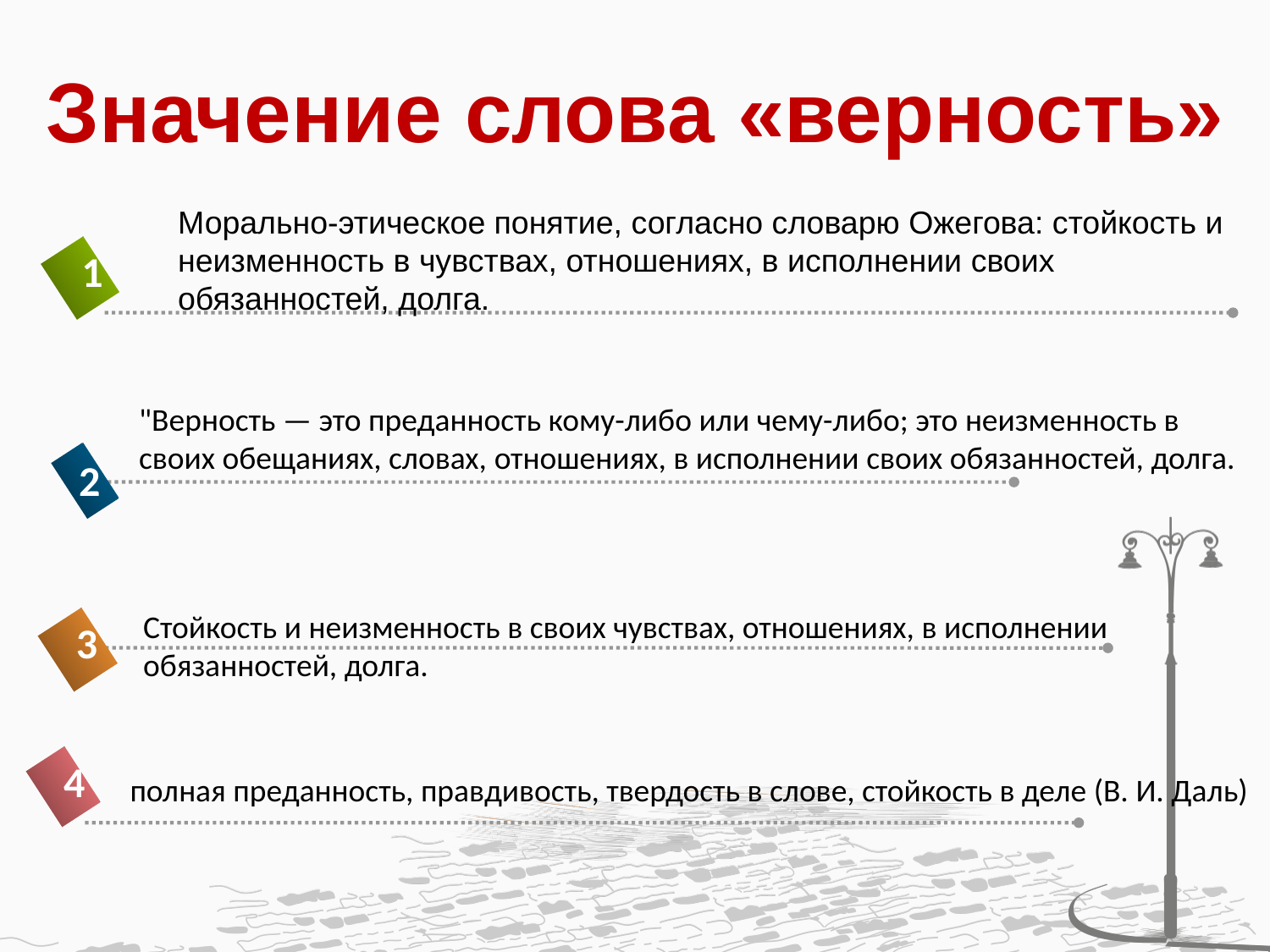

# Значение слова «верность»
Морально-этическое понятие, согласно словарю Ожегова: стойкость и неизменность в чувствах, отношениях, в исполнении своих обязанностей, долга.

1

"Верность — это преданность кому-либо или чему-либо; это неизменность в своих обещаниях, словах, отношениях, в исполнении своих обязанностей, долга.
2

Стойкость и неизменность в своих чувствах, отношениях, в исполнении обязанностей, долга.
3

4
полная преданность, правдивость, твердость в слове, стойкость в деле (В. И. Даль)